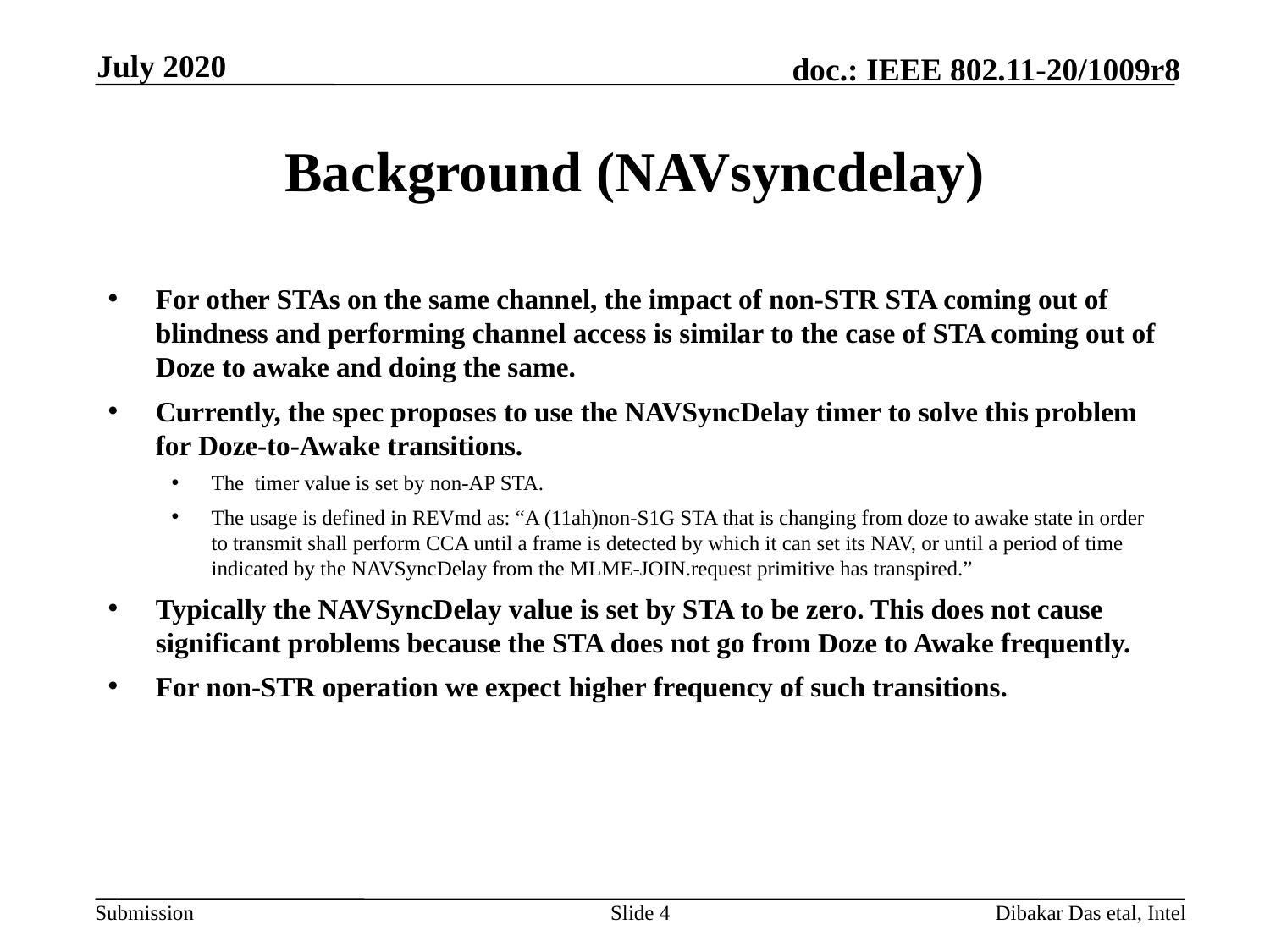

July 2020
# Background (NAVsyncdelay)
For other STAs on the same channel, the impact of non-STR STA coming out of blindness and performing channel access is similar to the case of STA coming out of Doze to awake and doing the same.
Currently, the spec proposes to use the NAVSyncDelay timer to solve this problem for Doze-to-Awake transitions.
The  timer value is set by non-AP STA.
The usage is defined in REVmd as: “A (11ah)non-S1G STA that is changing from doze to awake state in order to transmit shall perform CCA until a frame is detected by which it can set its NAV, or until a period of time indicated by the NAVSyncDelay from the MLME-JOIN.request primitive has transpired.”
Typically the NAVSyncDelay value is set by STA to be zero. This does not cause significant problems because the STA does not go from Doze to Awake frequently.
For non-STR operation we expect higher frequency of such transitions.

Slide 4
Dibakar Das etal, Intel